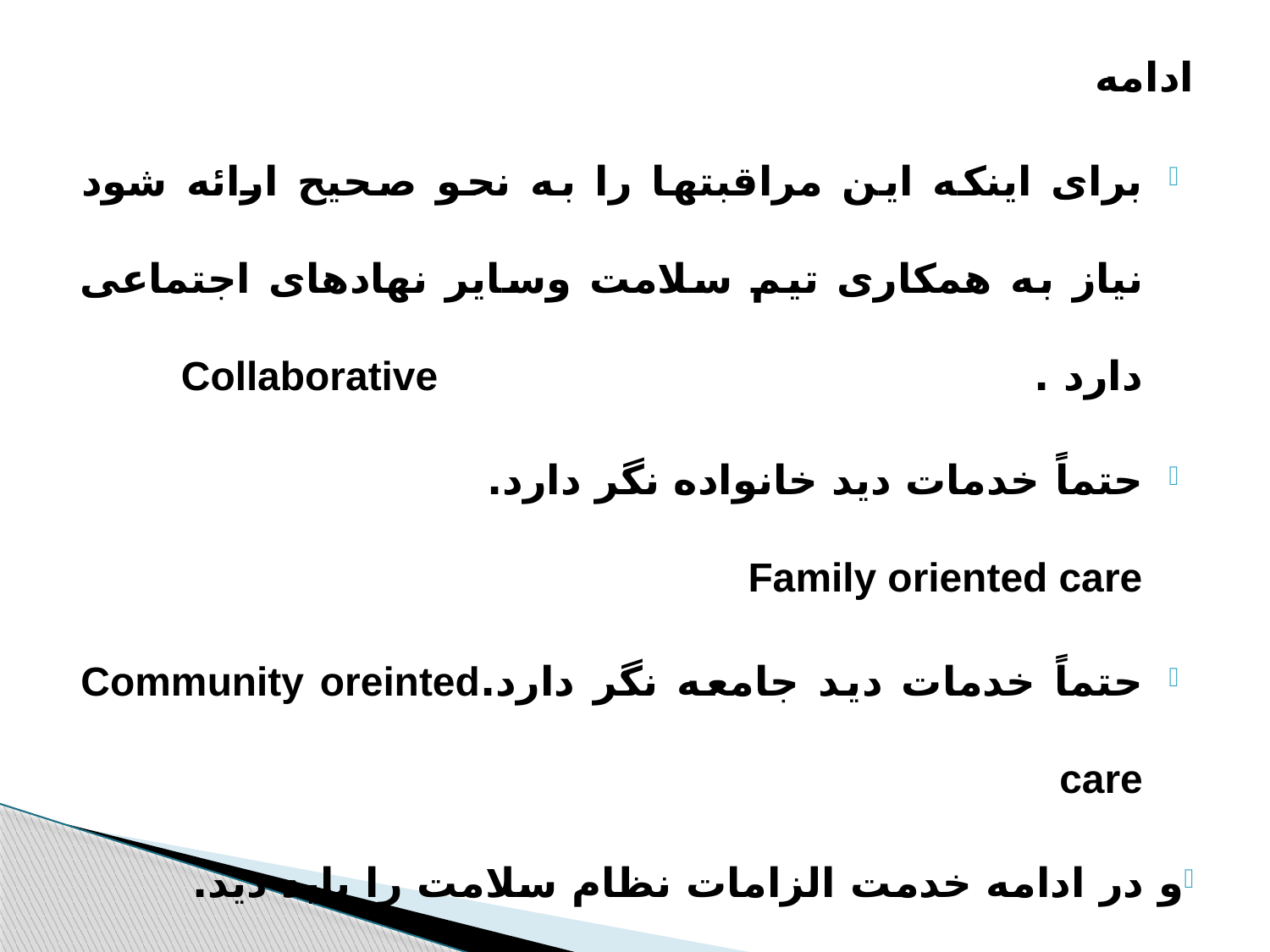

ادامه
برای اینکه این مراقبتها را به نحو صحیح ارائه شود نیاز به همکاری تیم سلامت وسایر نهادهای اجتماعی دارد .	                                          Collaborative
حتماً خدمات دید خانواده نگر دارد.                       Family oriented care
حتماً خدمات دید جامعه نگر دارد.	Community oreinted care
و در ادامه خدمت الزامات نظام سلامت را باید دید.              System-Based